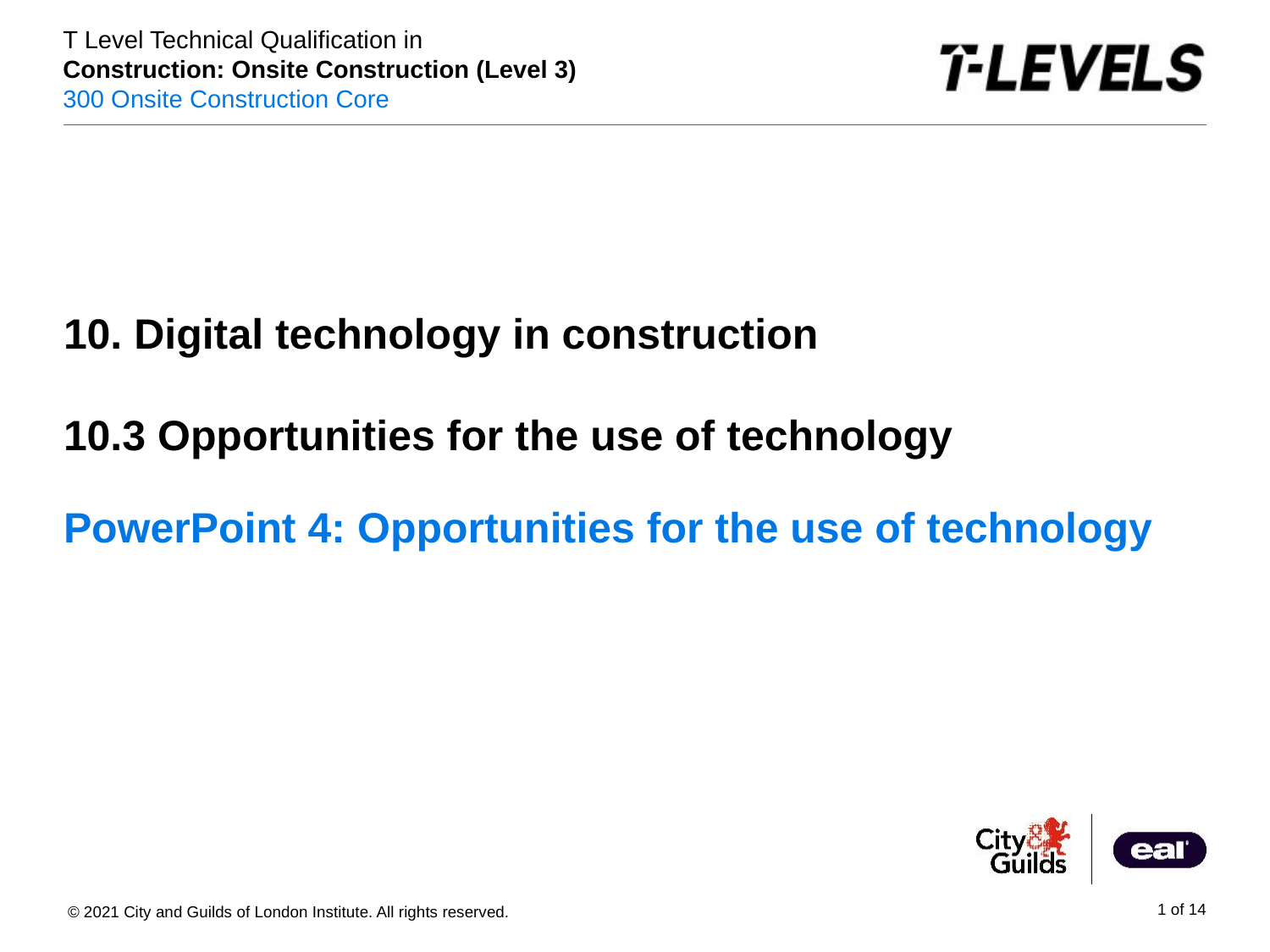

PowerPoint presentation
10. Digital technology in construction

10.3 Opportunities for the use of technology
# PowerPoint 4: Opportunities for the use of technology